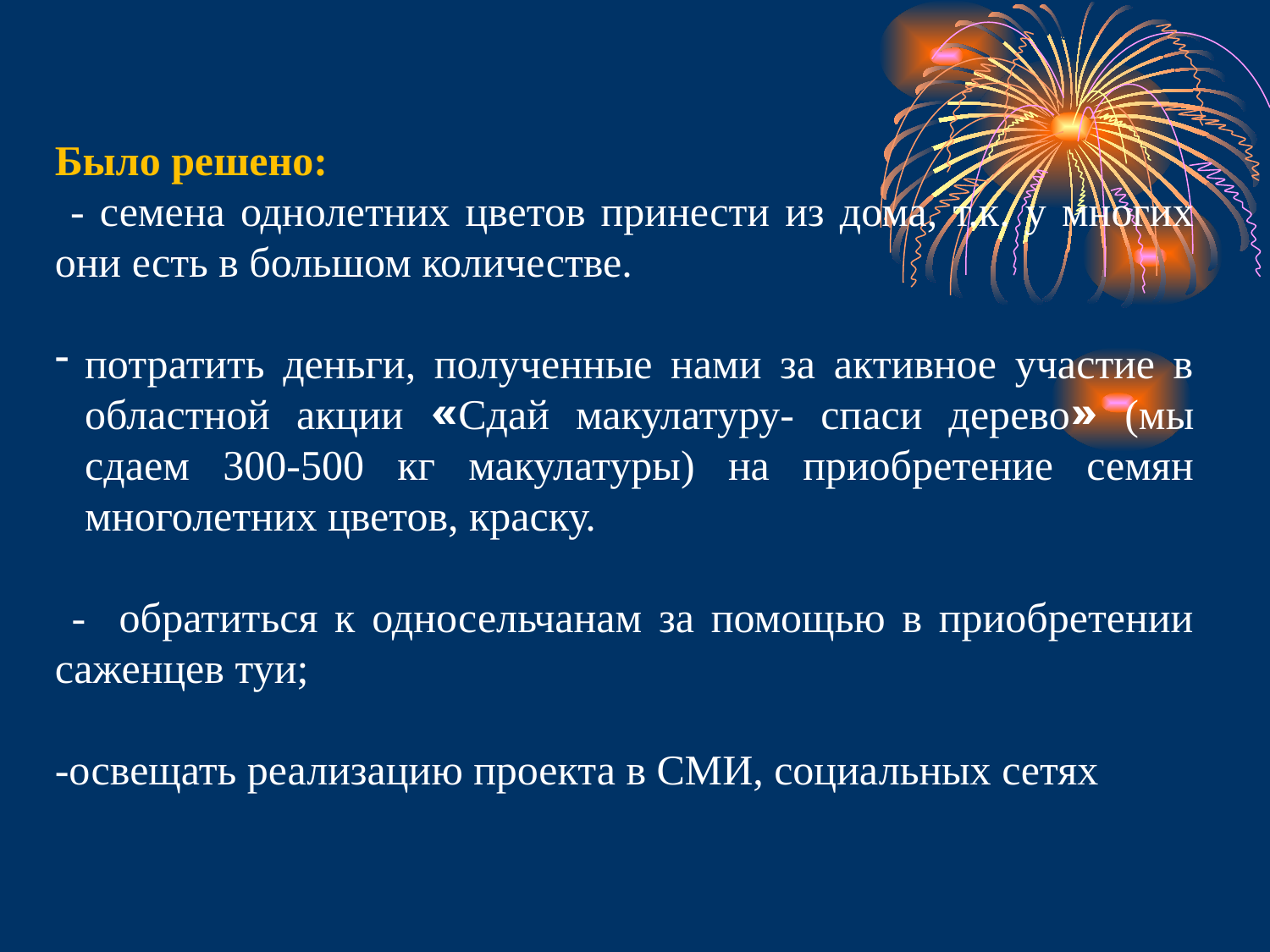

Было решено:
 - семена однолетних цветов принести из дома, т.к. у многих они есть в большом количестве.

потратить деньги, полученные нами за активное участие в областной акции «Сдай макулатуру- спаси дерево» (мы сдаем 300-500 кг макулатуры) на приобретение семян многолетних цветов, краску.

 -  обратиться к односельчанам за помощью в приобретении саженцев туи;

-освещать реализацию проекта в СМИ, социальных сетях